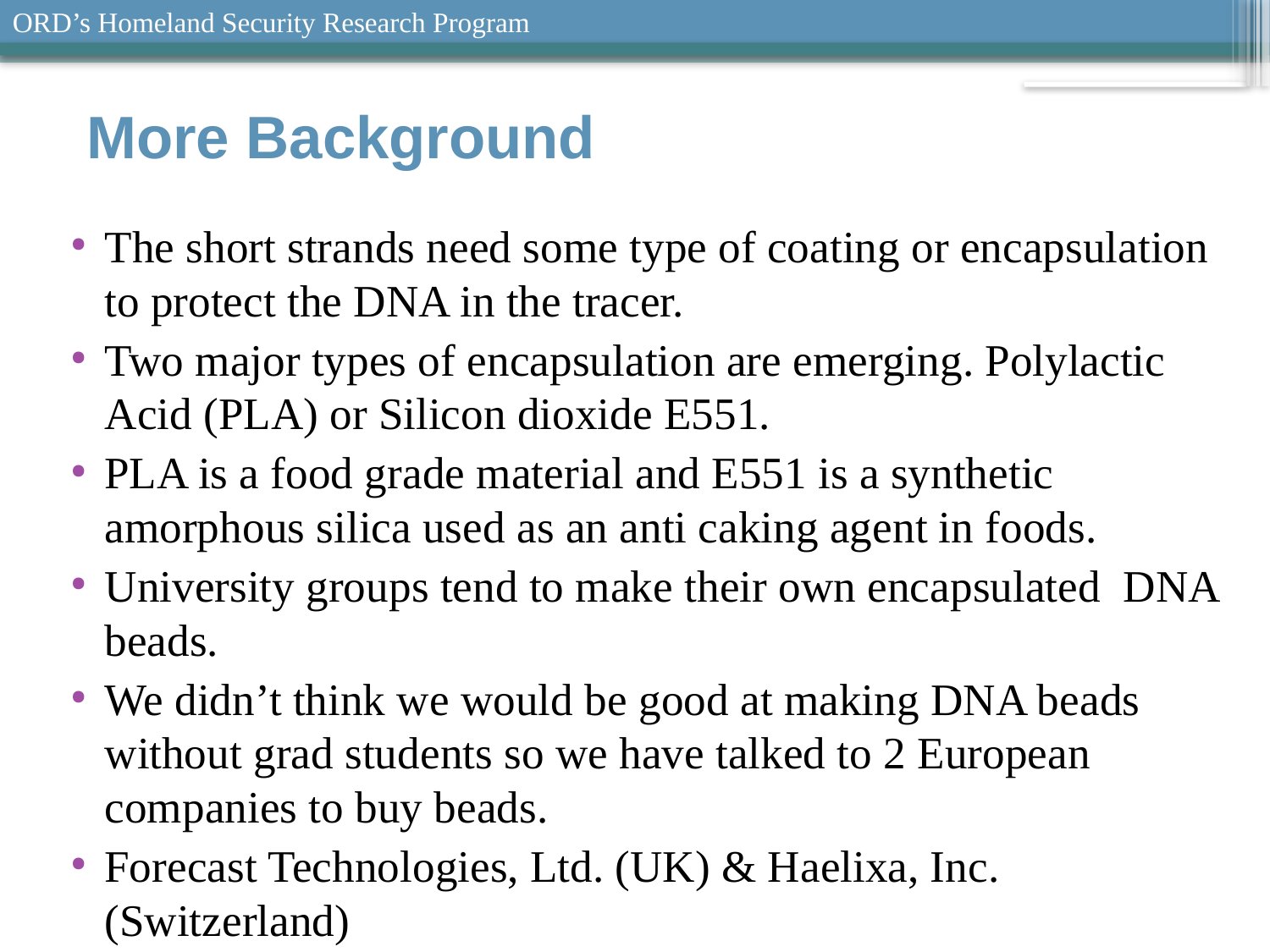

# More Background
The short strands need some type of coating or encapsulation to protect the DNA in the tracer.
Two major types of encapsulation are emerging. Polylactic Acid (PLA) or Silicon dioxide E551.
PLA is a food grade material and E551 is a synthetic amorphous silica used as an anti caking agent in foods.
University groups tend to make their own encapsulated  DNA beads.
We didn’t think we would be good at making DNA beads without grad students so we have talked to 2 European companies to buy beads.
Forecast Technologies, Ltd. (UK) & Haelixa, Inc. (Switzerland)